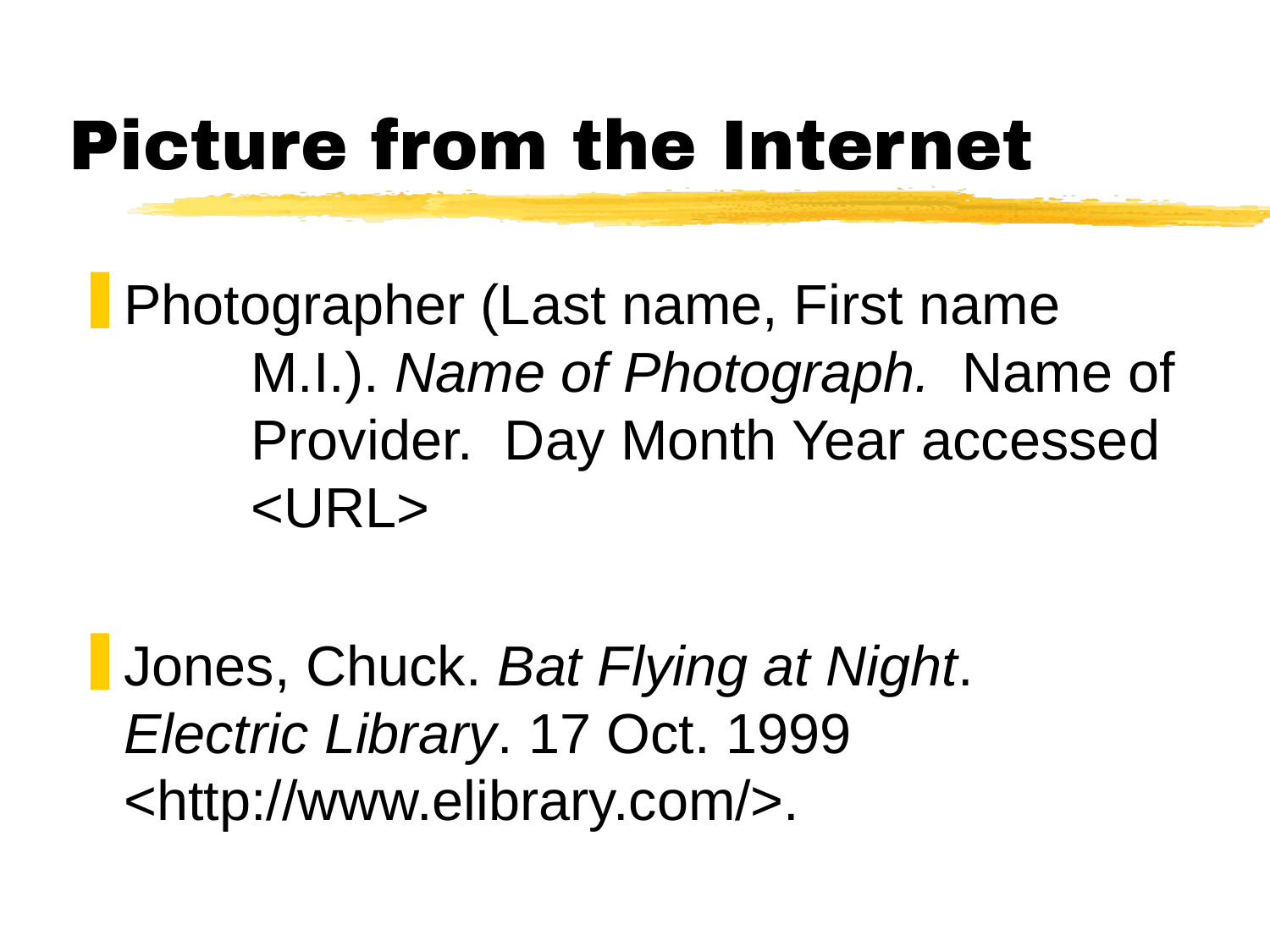

# Picture from the Internet
Photographer (Last name, First name 		M.I.). Name of Photograph.  Name of 	Provider.  Day Month Year accessed  	<URL>

Jones, Chuck. Bat Flying at Night. 		Electric Library. 17 Oct. 1999 			<http://www.elibrary.com/>.